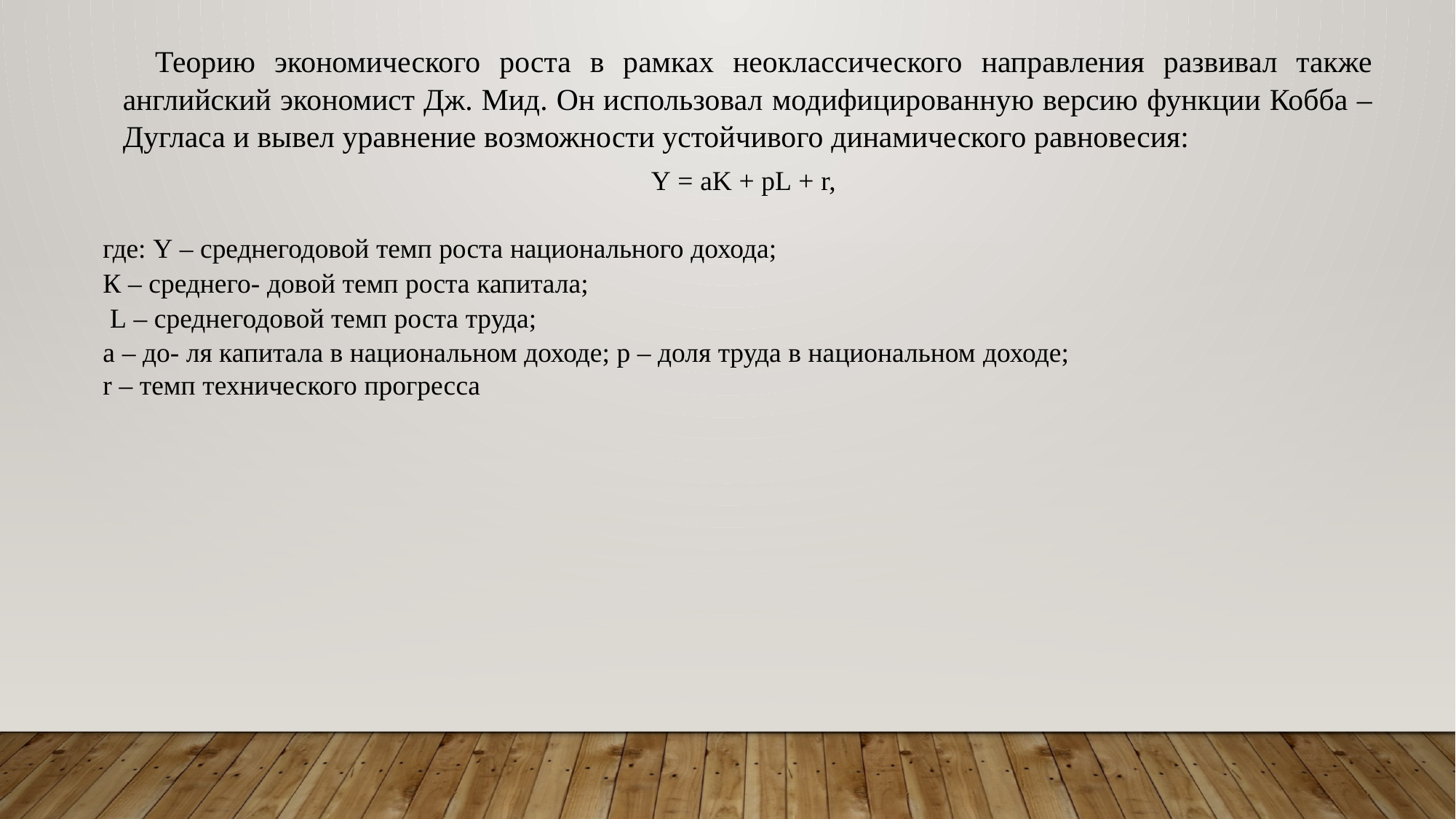

Теорию экономического роста в рамках неоклассического направления развивал также английский экономист Дж. Мид. Он использовал модифицированную версию функции Кобба –Дугласа и вывел уравнение возможности устойчивого динамического равновесия:
Y = аK + pL + r,

где: Y – среднегодовой темп роста национального дохода;
К – среднего- довой темп роста капитала;
 L – среднегодовой темп роста труда;
а – до- ля капитала в национальном доходе; p – доля труда в национальном доходе;
r – темп технического прогресса